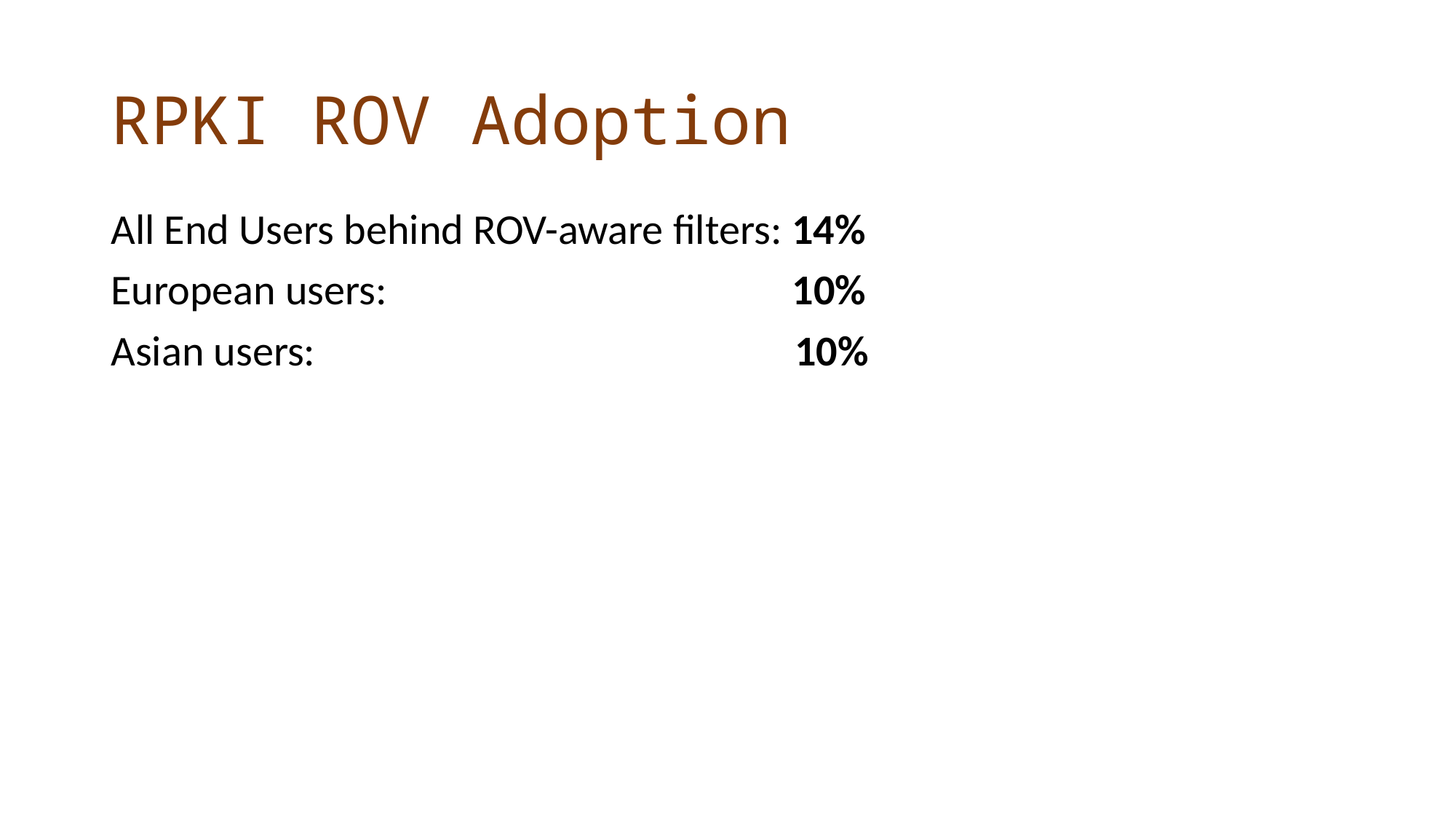

# RPKI ROV Adoption
All End Users behind ROV-aware filters: 14%
European users:                                          10%
Asian users:					   10%